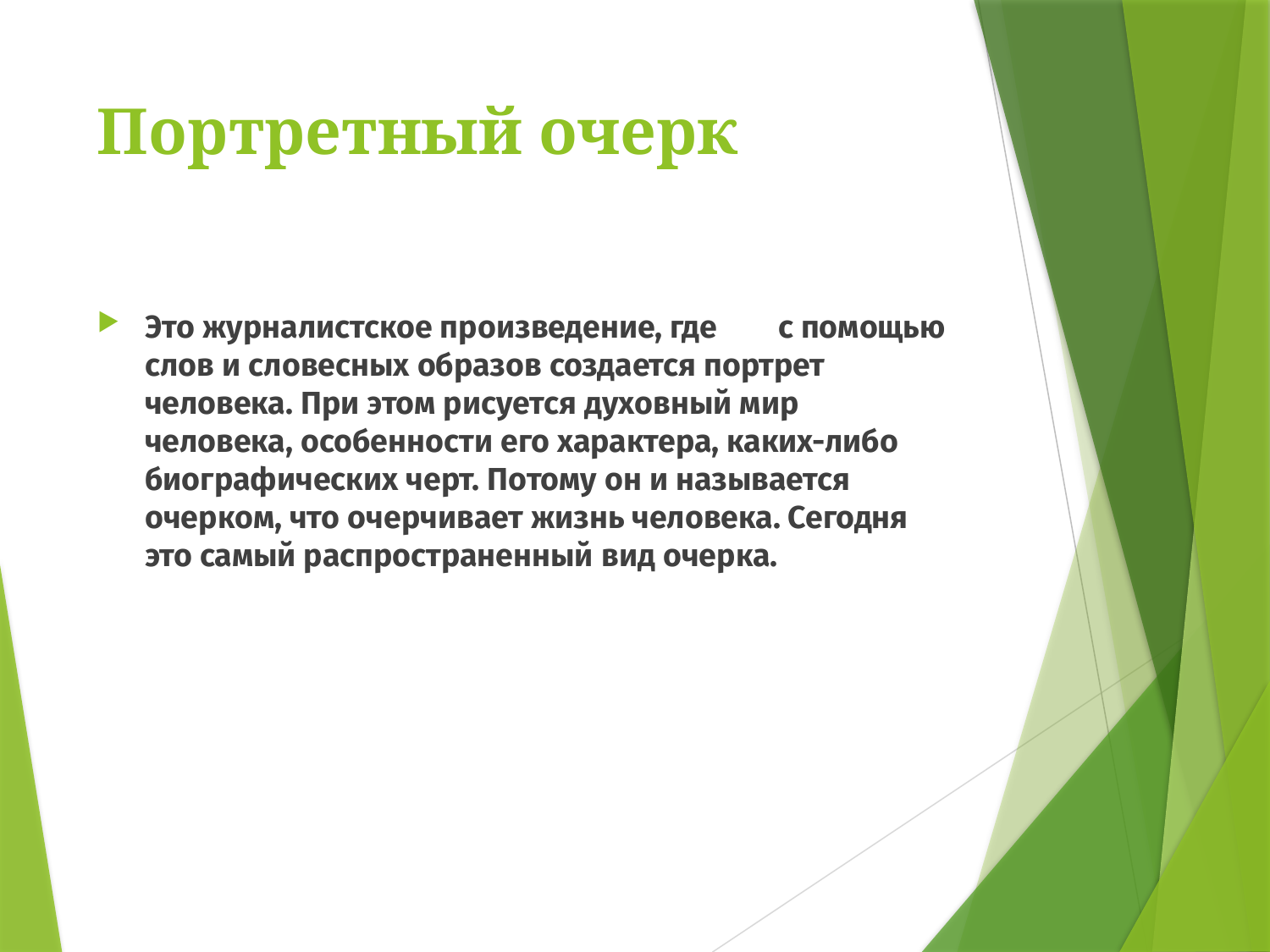

# Портретный очерк
Это журналистское произведение, где        с помощью слов и словесных образов создается портрет человека. При этом рисуется духовный мир человека, особенности его характера, каких-либо биографических черт. Потому он и называется очерком, что очерчивает жизнь человека. Сегодня это самый распространенный вид очерка.